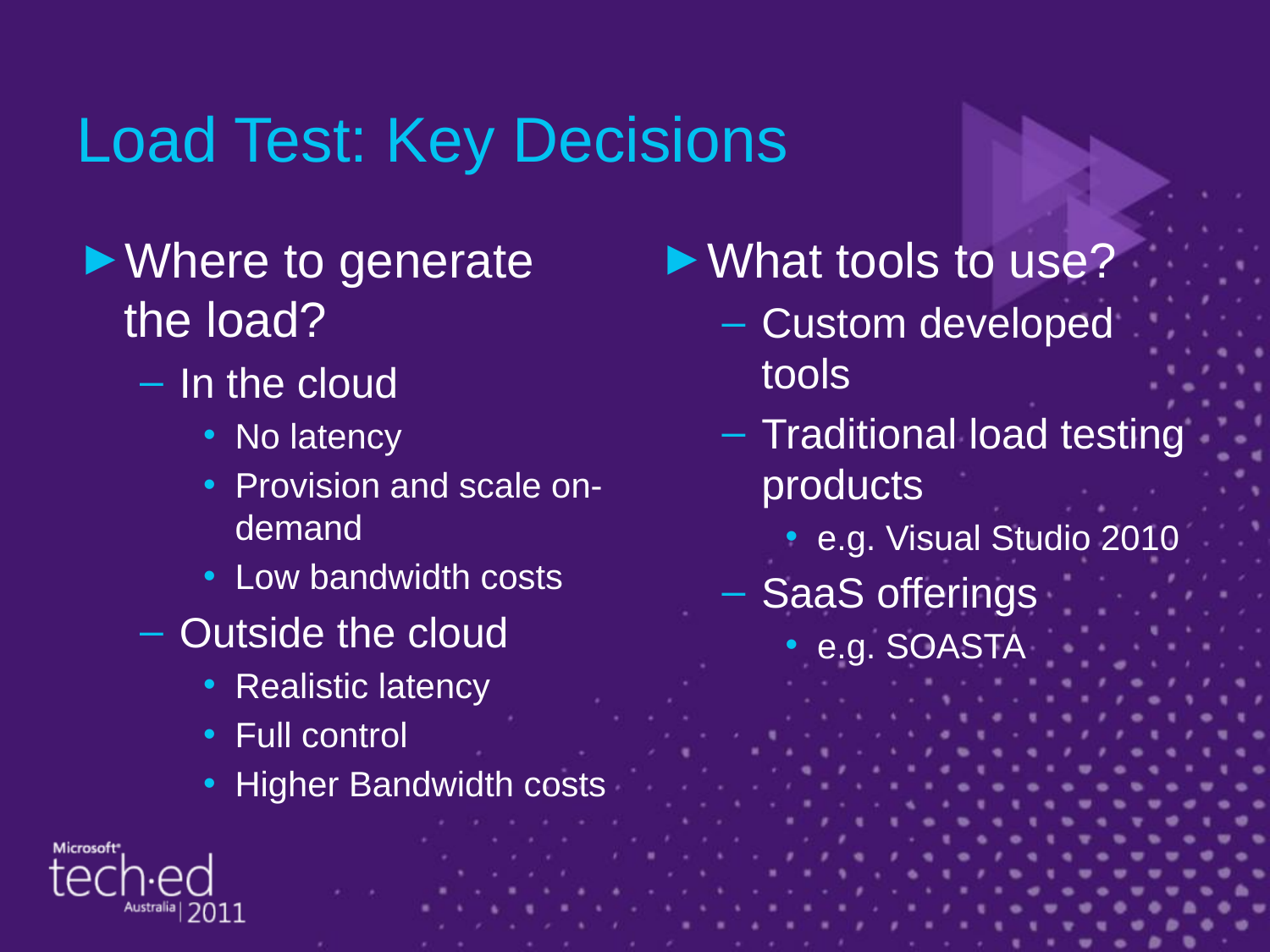

# Load Test: Key Decisions
Where to generate the load?
In the cloud
No latency
Provision and scale on-demand
Low bandwidth costs
Outside the cloud
Realistic latency
Full control
Higher Bandwidth costs
What tools to use?
Custom developed tools
Traditional load testing products
e.g. Visual Studio 2010
SaaS offerings
e.g. SOASTA